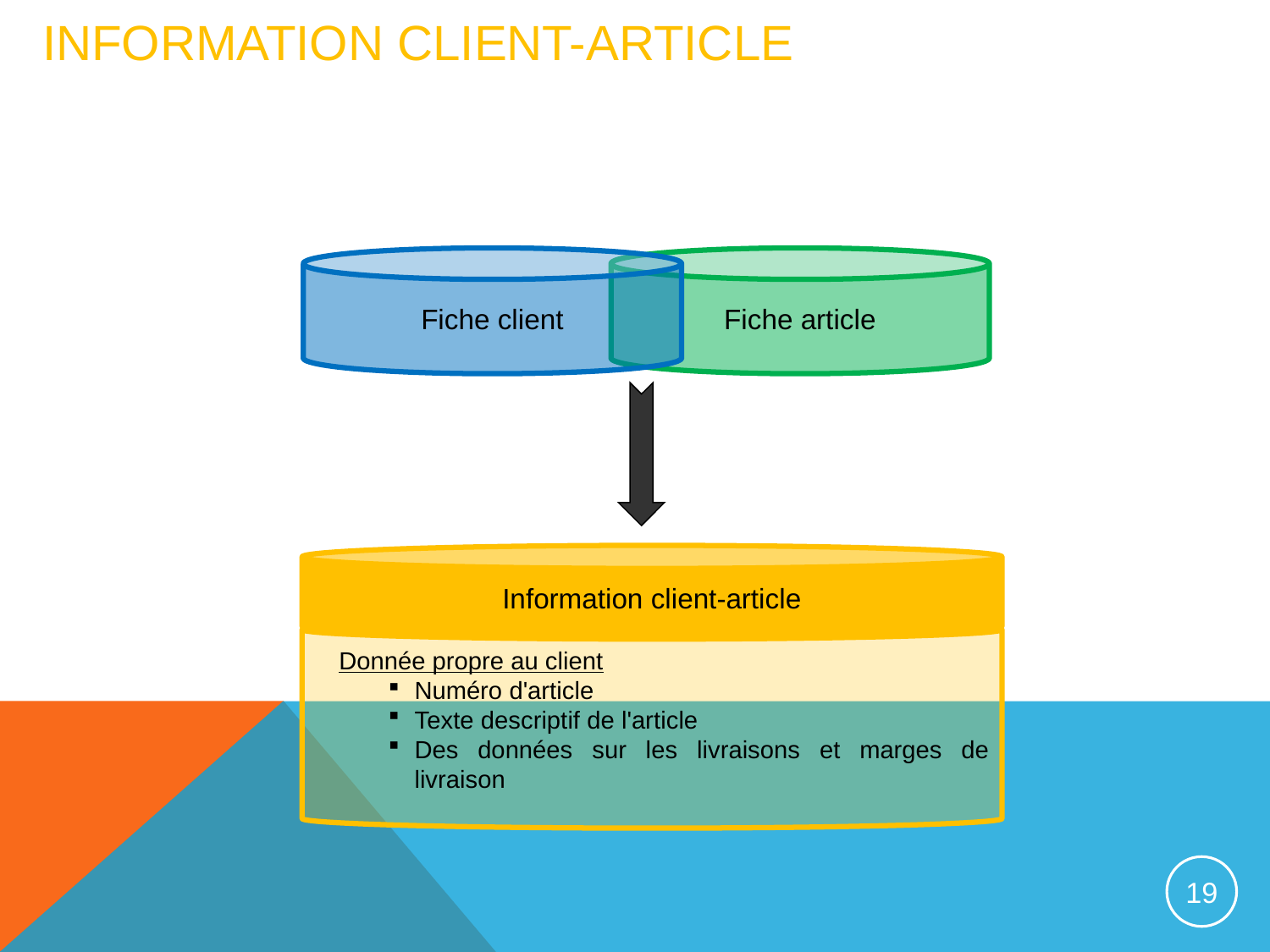

# Information client-article
Fiche client
Fiche article

Information client-article
Donnée propre au client
Numéro d'article
Texte descriptif de l'article
Des données sur les livraisons et marges de livraison
19